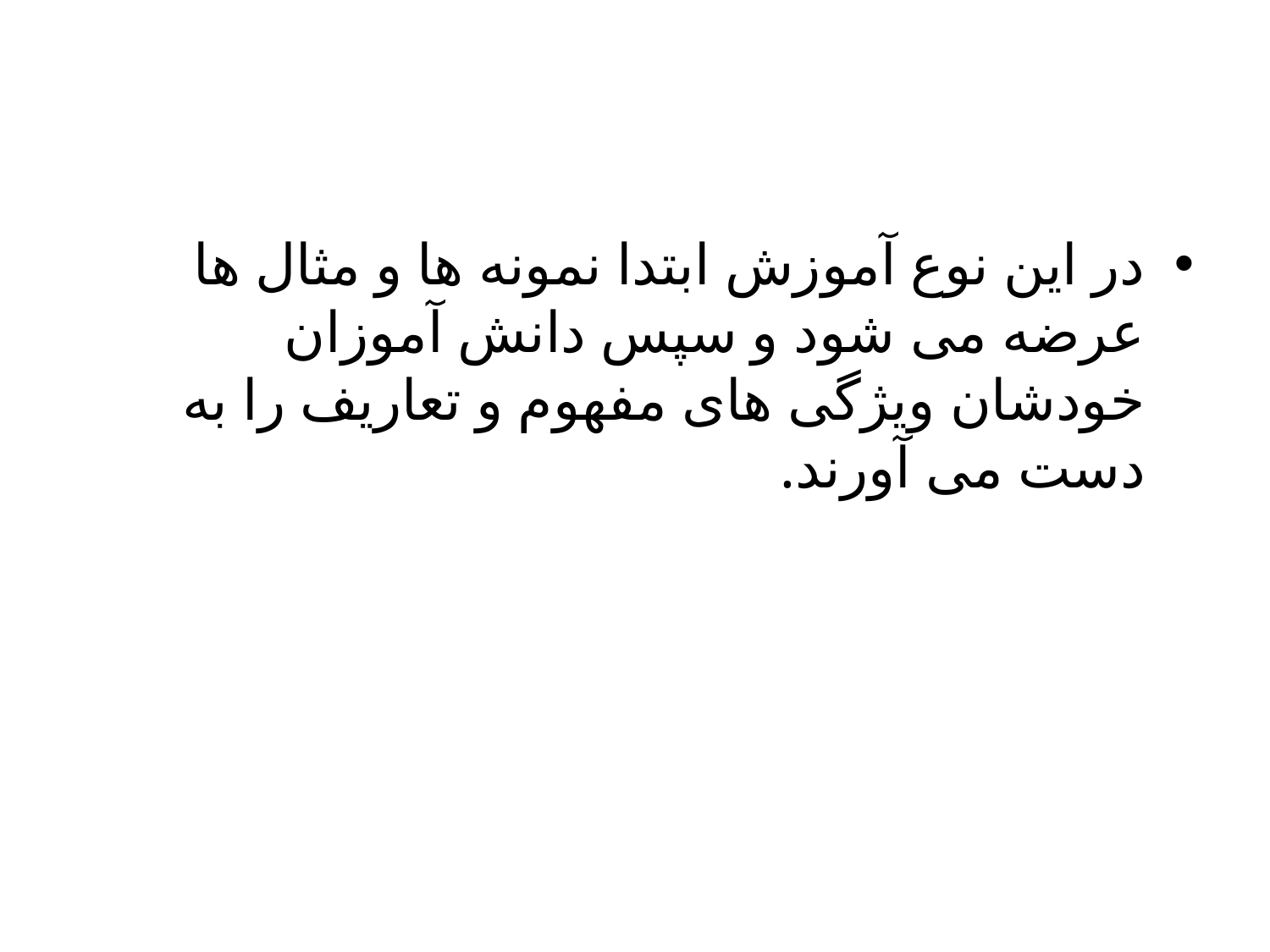

#
در این نوع آموزش ابتدا نمونه ها و مثال ها عرضه می شود و سپس دانش آموزان خودشان ویژگی های مفهوم و تعاریف را به دست می آورند.